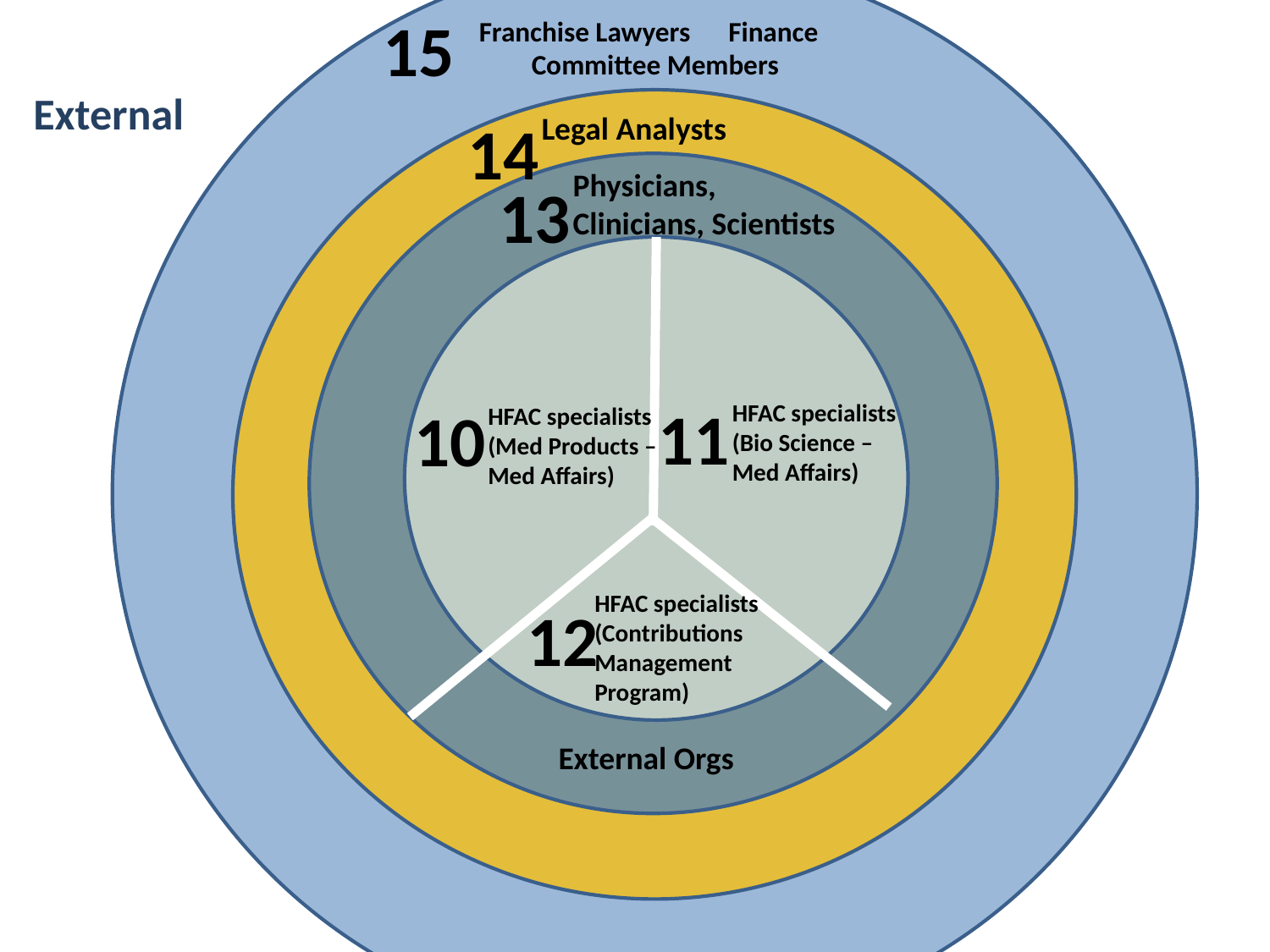

15

Franchise Lawyers      Finance   Committee Members
External

Legal Analysts
14

Physicians,
Clinicians, Scientists
13

11
10
HFAC specialists (Bio Science – Med Affairs)
HFAC specialists (Med Products – Med Affairs)
HFAC specialists (Contributions Management
Program)
12
External Orgs